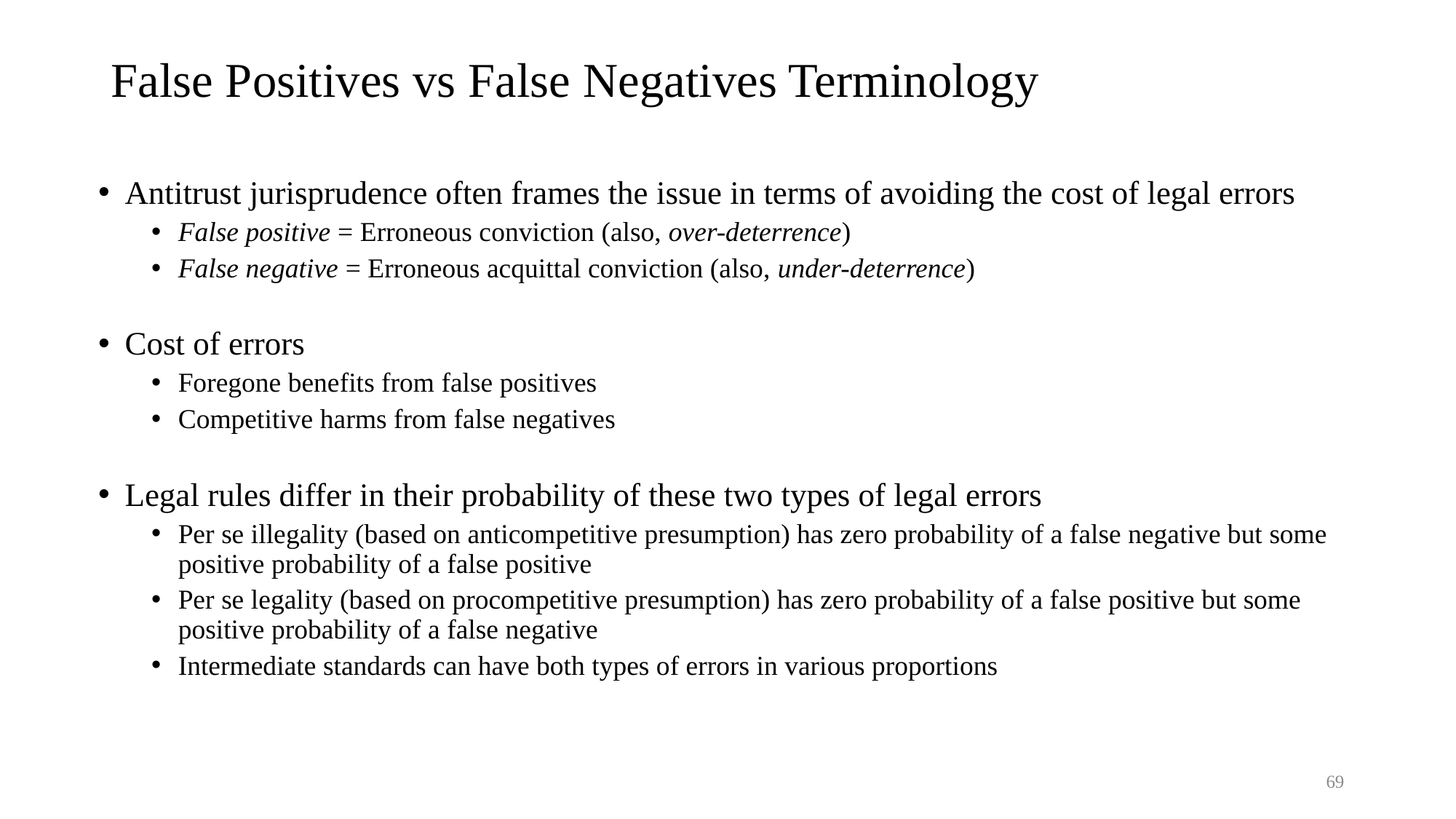

# False Positives vs False Negatives Terminology
Antitrust jurisprudence often frames the issue in terms of avoiding the cost of legal errors
False positive = Erroneous conviction (also, over-deterrence)
False negative = Erroneous acquittal conviction (also, under-deterrence)
Cost of errors
Foregone benefits from false positives
Competitive harms from false negatives
Legal rules differ in their probability of these two types of legal errors
Per se illegality (based on anticompetitive presumption) has zero probability of a false negative but some positive probability of a false positive
Per se legality (based on procompetitive presumption) has zero probability of a false positive but some positive probability of a false negative
Intermediate standards can have both types of errors in various proportions

69